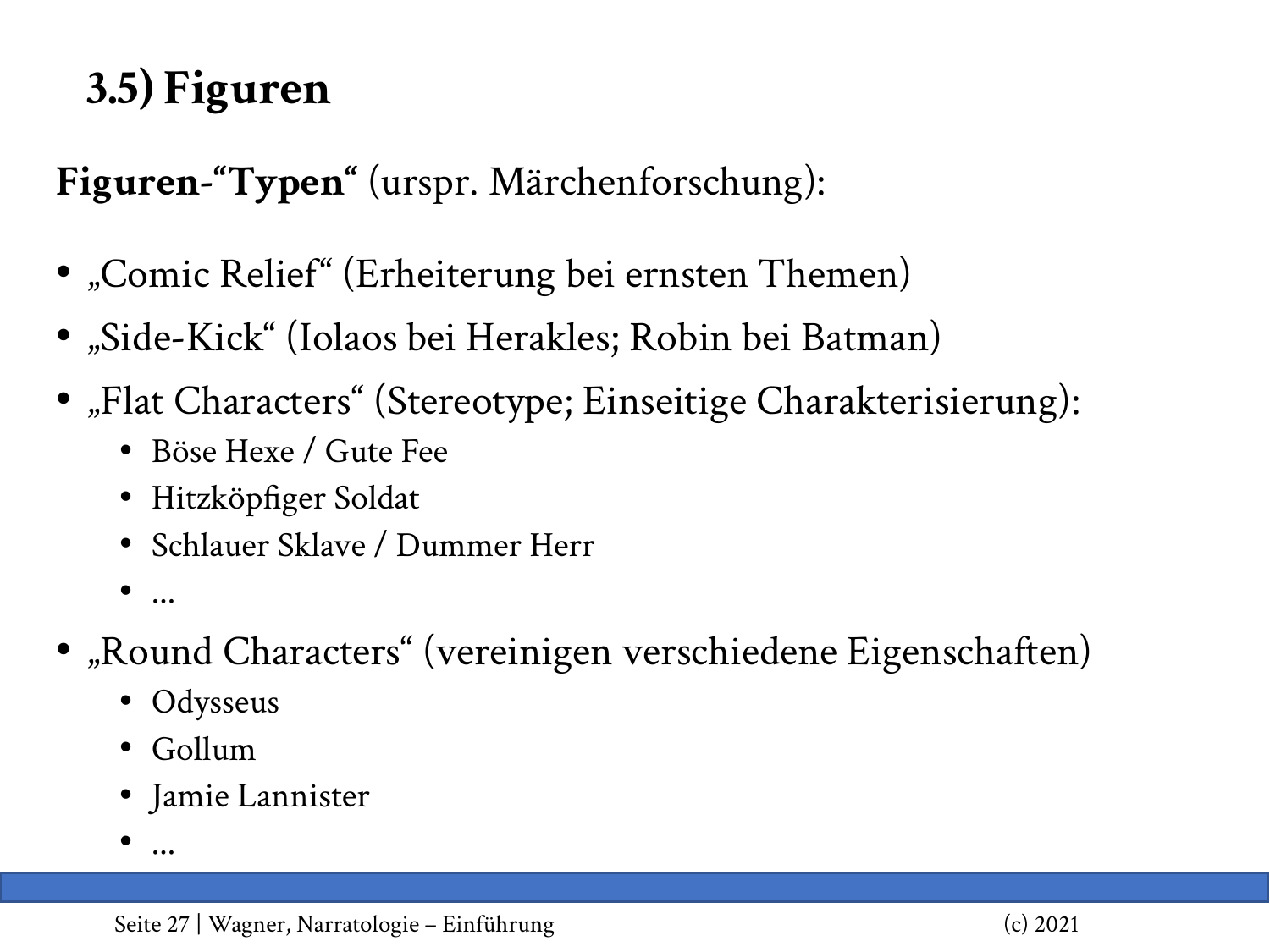

# 3.5) Figuren
Figuren-“Typen“ (urspr. Märchenforschung):

„Comic Relief“ (Erheiterung bei ernsten Themen)
„Side-Kick“ (Iolaos bei Herakles; Robin bei Batman)
„Flat Characters“ (Stereotype; Einseitige Charakterisierung):
Böse Hexe / Gute Fee
Hitzköpfiger Soldat
Schlauer Sklave / Dummer Herr
...
„Round Characters“ (vereinigen verschiedene Eigenschaften)
Odysseus
Gollum
Jamie Lannister
...

Seite 27 | Wagner, Narratologie – Einführung		            		(c) 2021